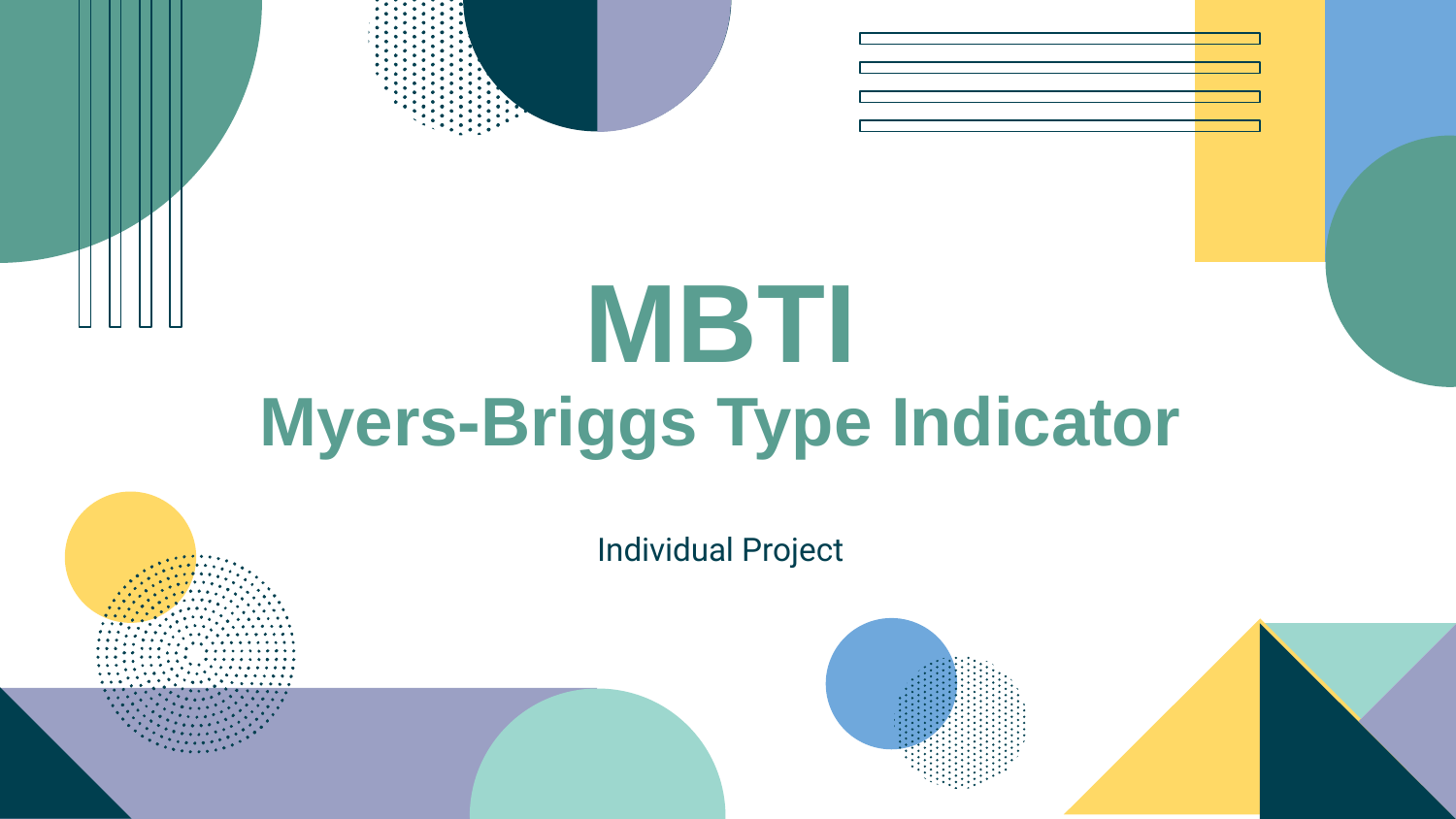

# MBTI
Myers-Briggs Type Indicator
Individual Project